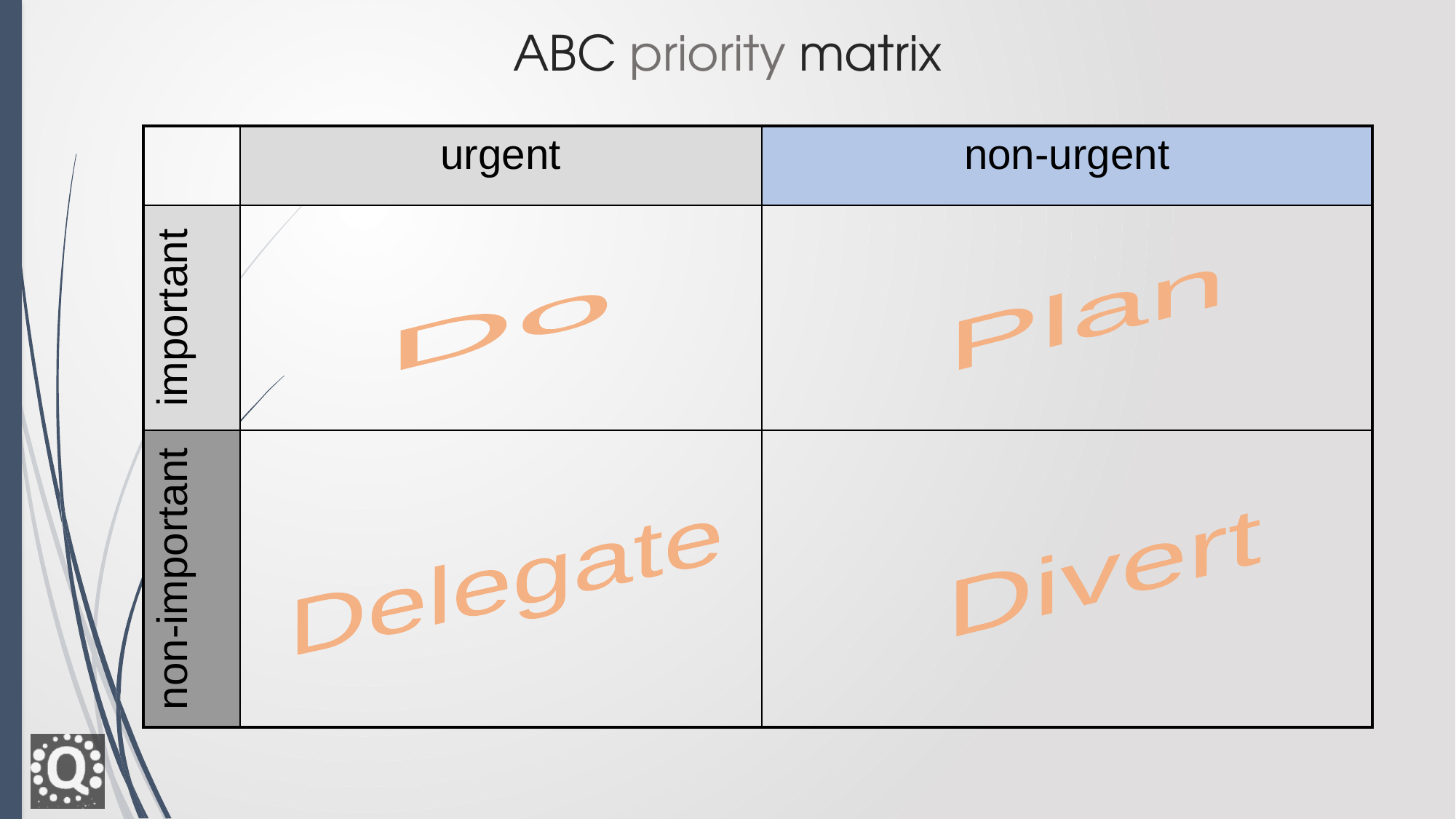

# ABC priority matrix
|  | urgent | non-urgent |
| --- | --- | --- |
| important |  |  |
| non-important |  |  |
Plan
Do
Delegate
Divert